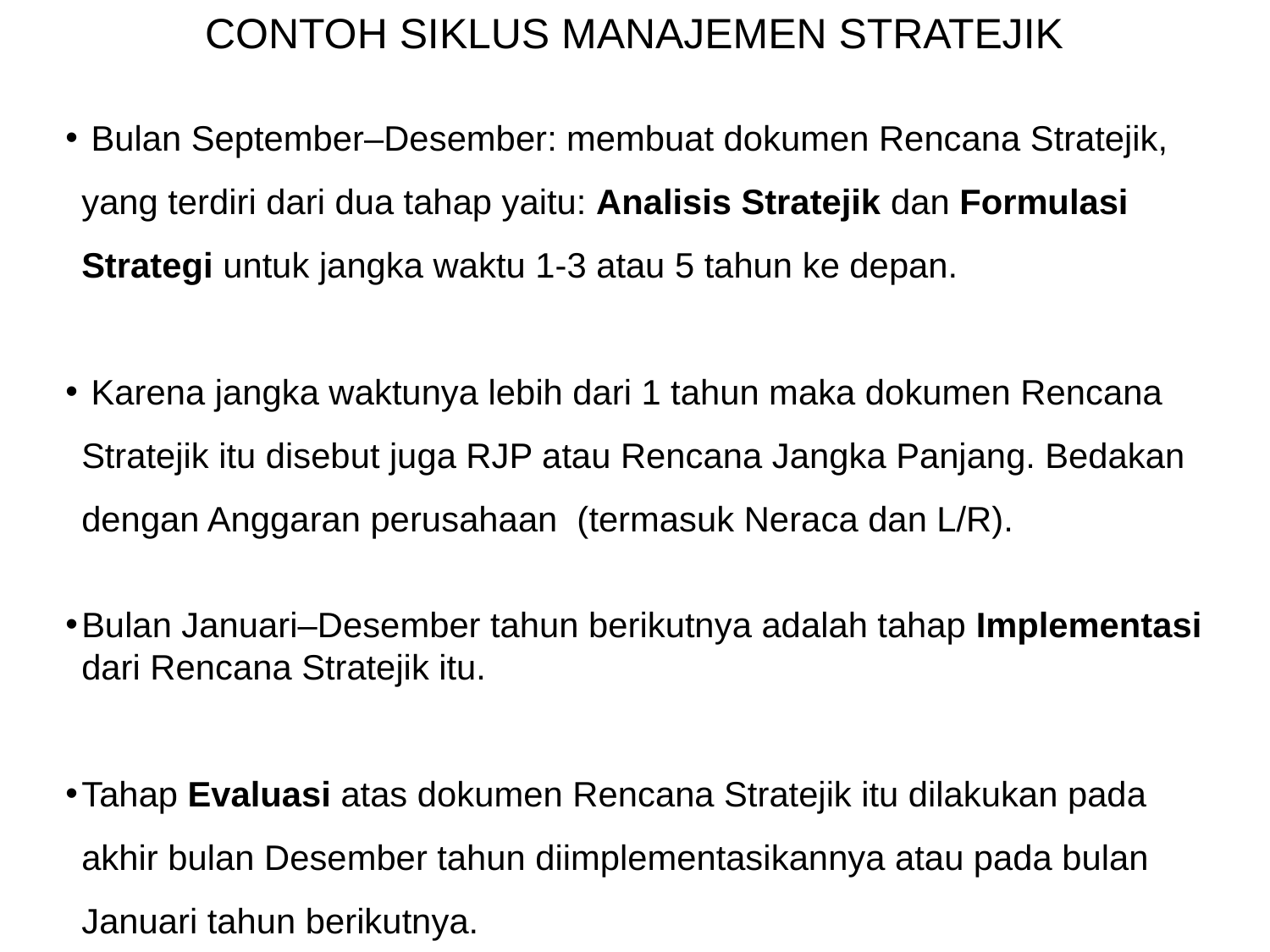

CONTOH SIKLUS MANAJEMEN STRATEJIK

 Bulan September–Desember: membuat dokumen Rencana Stratejik, yang terdiri dari dua tahap yaitu: Analisis Stratejik dan Formulasi Strategi untuk jangka waktu 1-3 atau 5 tahun ke depan.

 Karena jangka waktunya lebih dari 1 tahun maka dokumen Rencana Stratejik itu disebut juga RJP atau Rencana Jangka Panjang. Bedakan dengan Anggaran perusahaan  (termasuk Neraca dan L/R).

Bulan Januari–Desember tahun berikutnya adalah tahap Implementasi dari Rencana Stratejik itu.

Tahap Evaluasi atas dokumen Rencana Stratejik itu dilakukan pada akhir bulan Desember tahun diimplementasikannya atau pada bulan Januari tahun berikutnya.